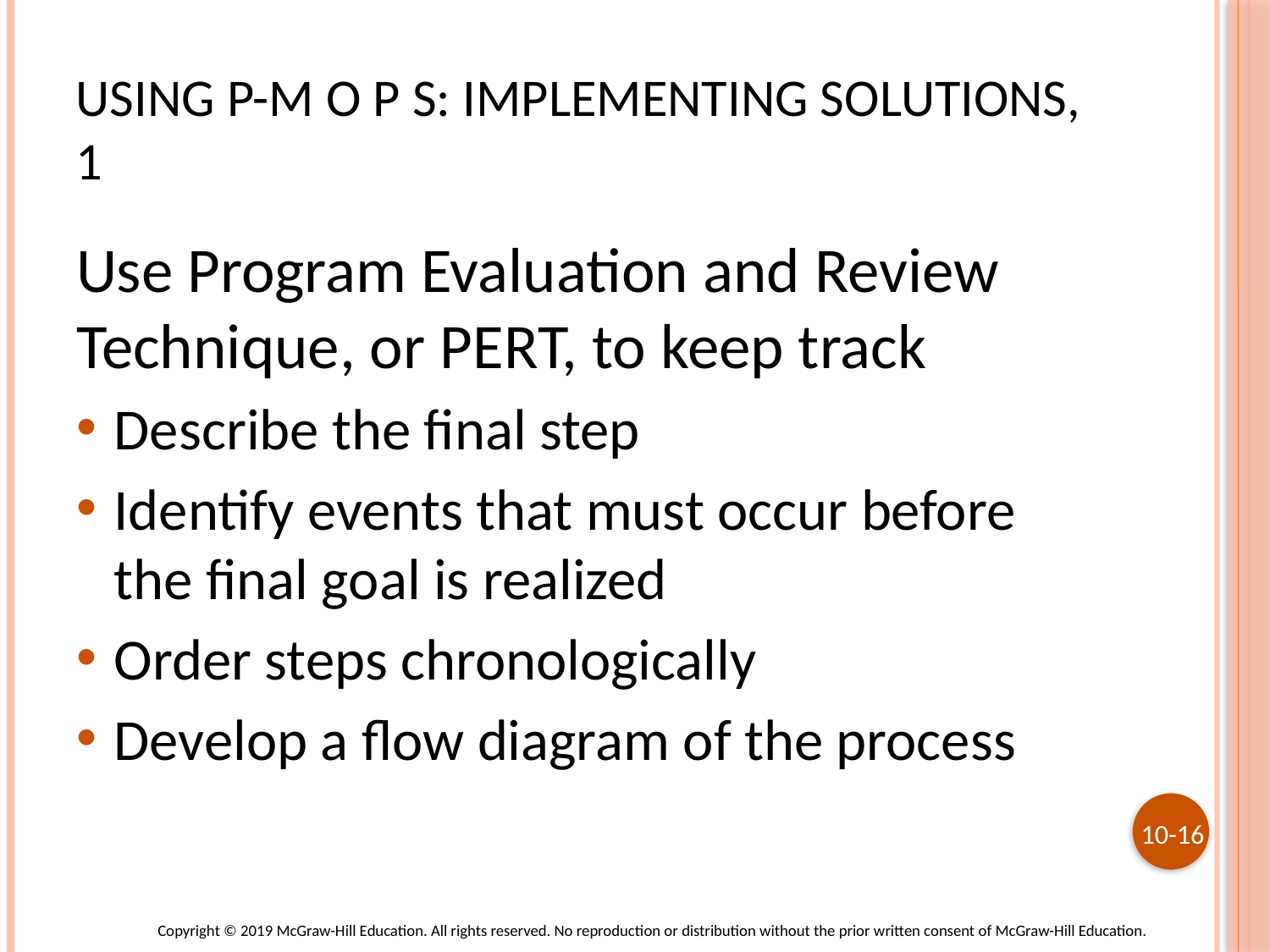

# Using P-m o p s: implementing solutions, 1
Use Program Evaluation and Review Technique, or PERT, to keep track
Describe the final step
Identify events that must occur before the final goal is realized
Order steps chronologically
Develop a flow diagram of the process